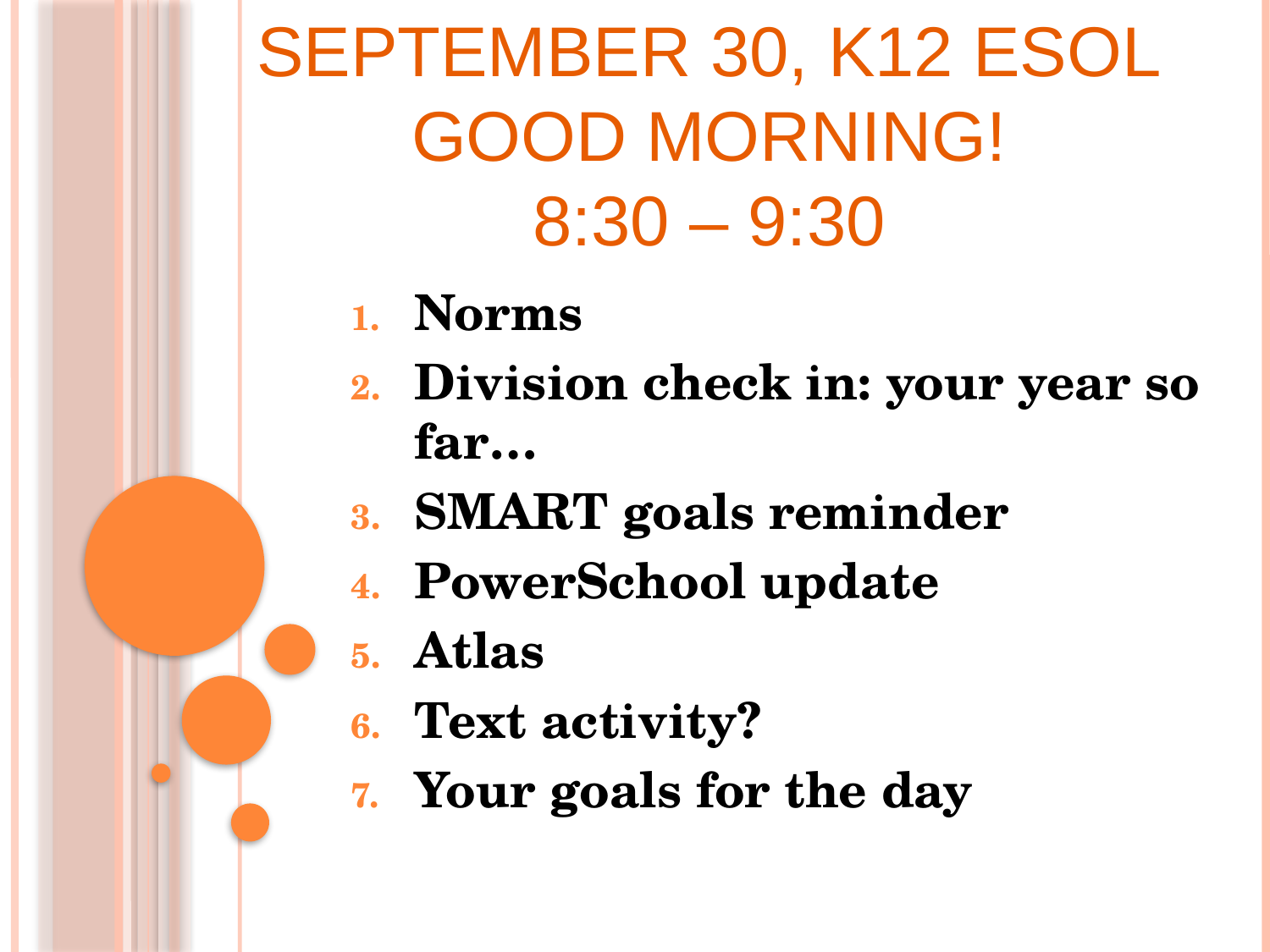

# September 30, K12 ESOL Good Morning! 8:30 – 9:30
Norms
Division check in: your year so far…
SMART goals reminder
PowerSchool update
Atlas
Text activity?
Your goals for the day